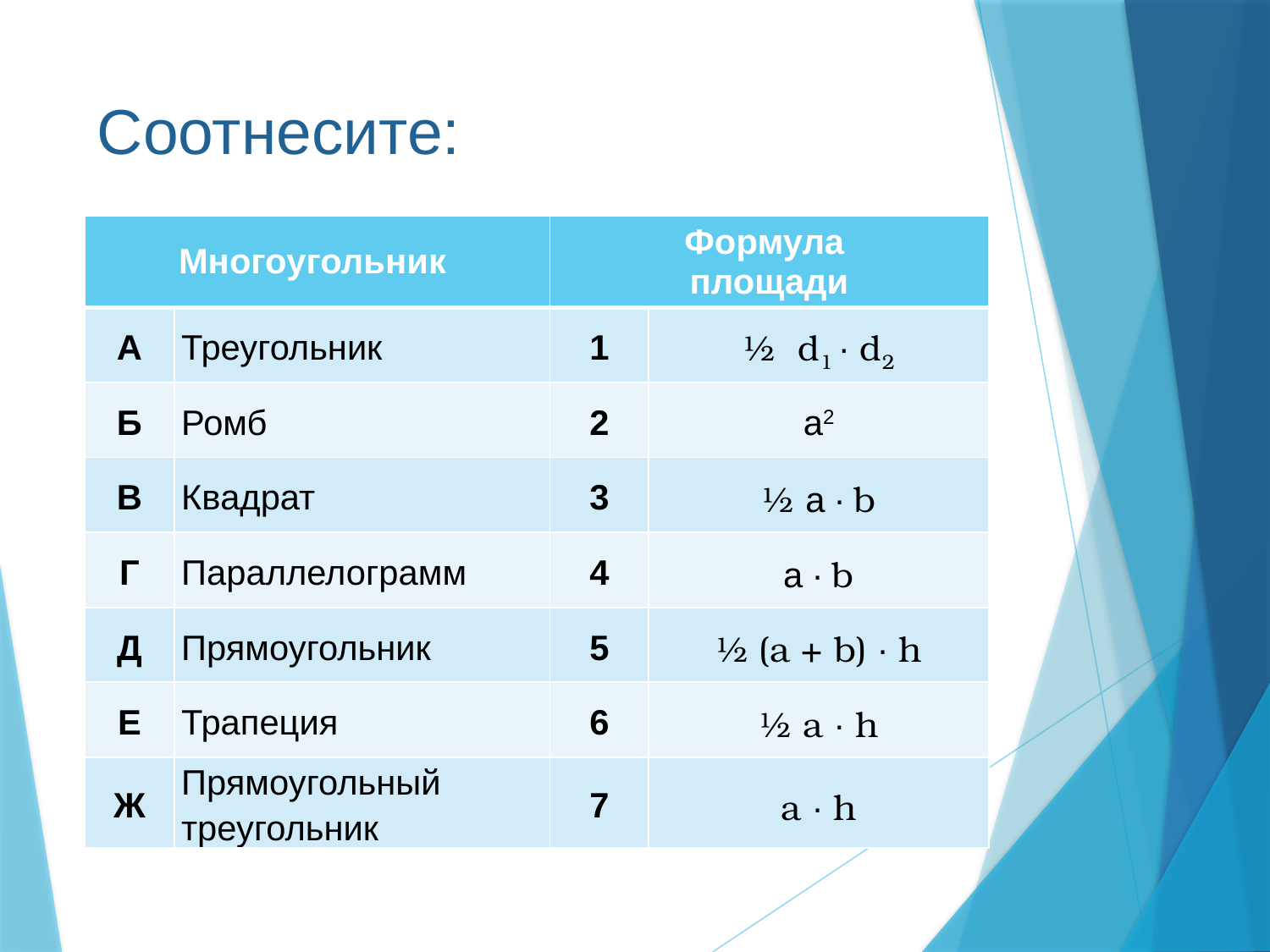

# Соотнесите:
| Многоугольник |  | Формула площади |  |
| --- | --- | --- | --- |
| А | Треугольник | 1 | ½ d1 ∙ d2 |
| Б | Ромб | 2 | а2 |
| В | Квадрат | 3 | ½ а ∙ b |
| Г | Параллелограмм | 4 | а ∙ b |
| Д | Прямоугольник | 5 | ½ (a + b) ∙ h |
| Е | Трапеция | 6 | ½ a ∙ h |
| Ж | Прямоугольный треугольник | 7 | a ∙ h |